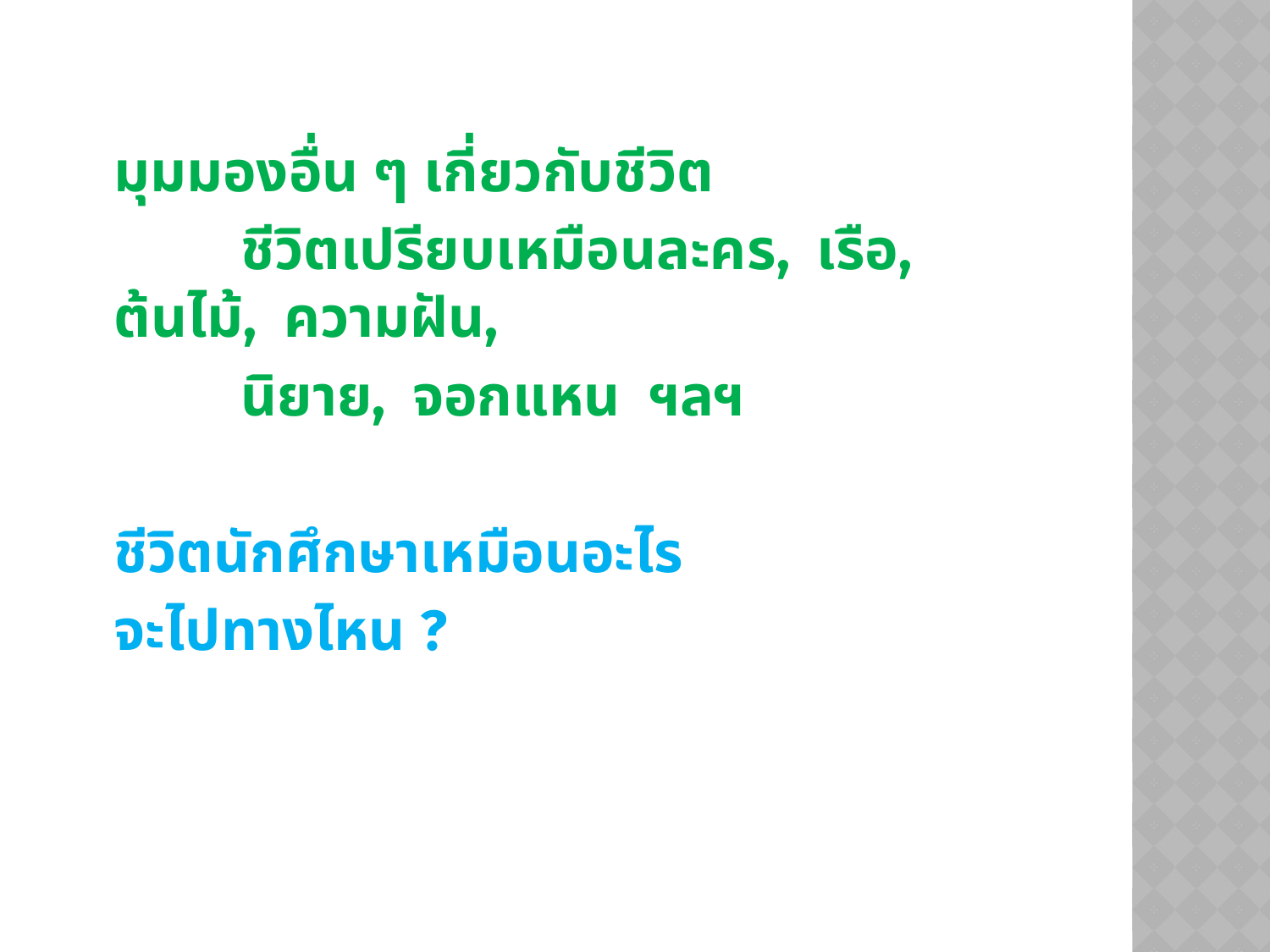

มุมมองอื่น ๆ เกี่ยวกับชีวิต
		ชีวิตเปรียบเหมือนละคร,  เรือ,  ต้นไม้,  ความฝัน,
		นิยาย,  จอกแหน  ฯลฯ

	ชีวิตนักศึกษาเหมือนอะไร
	จะไปทางไหน ?